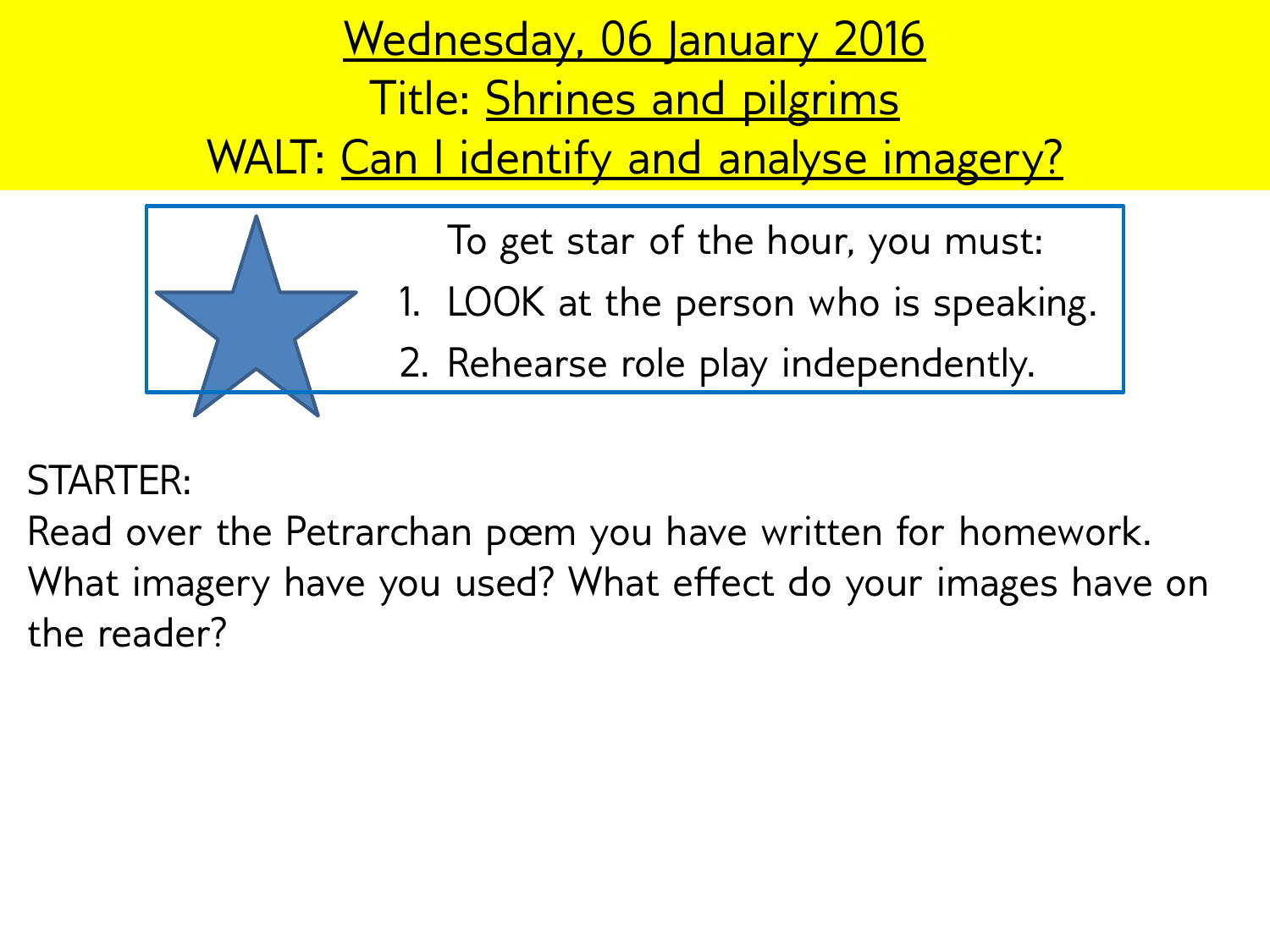

Wednesday, 06 January 2016
Title: Shrines and pilgrims
WALT: Can I identify and analyse imagery?
To get star of the hour, you must:
LOOK at the person who is speaking.
Rehearse role play independently.

STARTER:
Read over the Petrarchan poem you have written for homework. What imagery have you used? What effect do your images have on the reader?